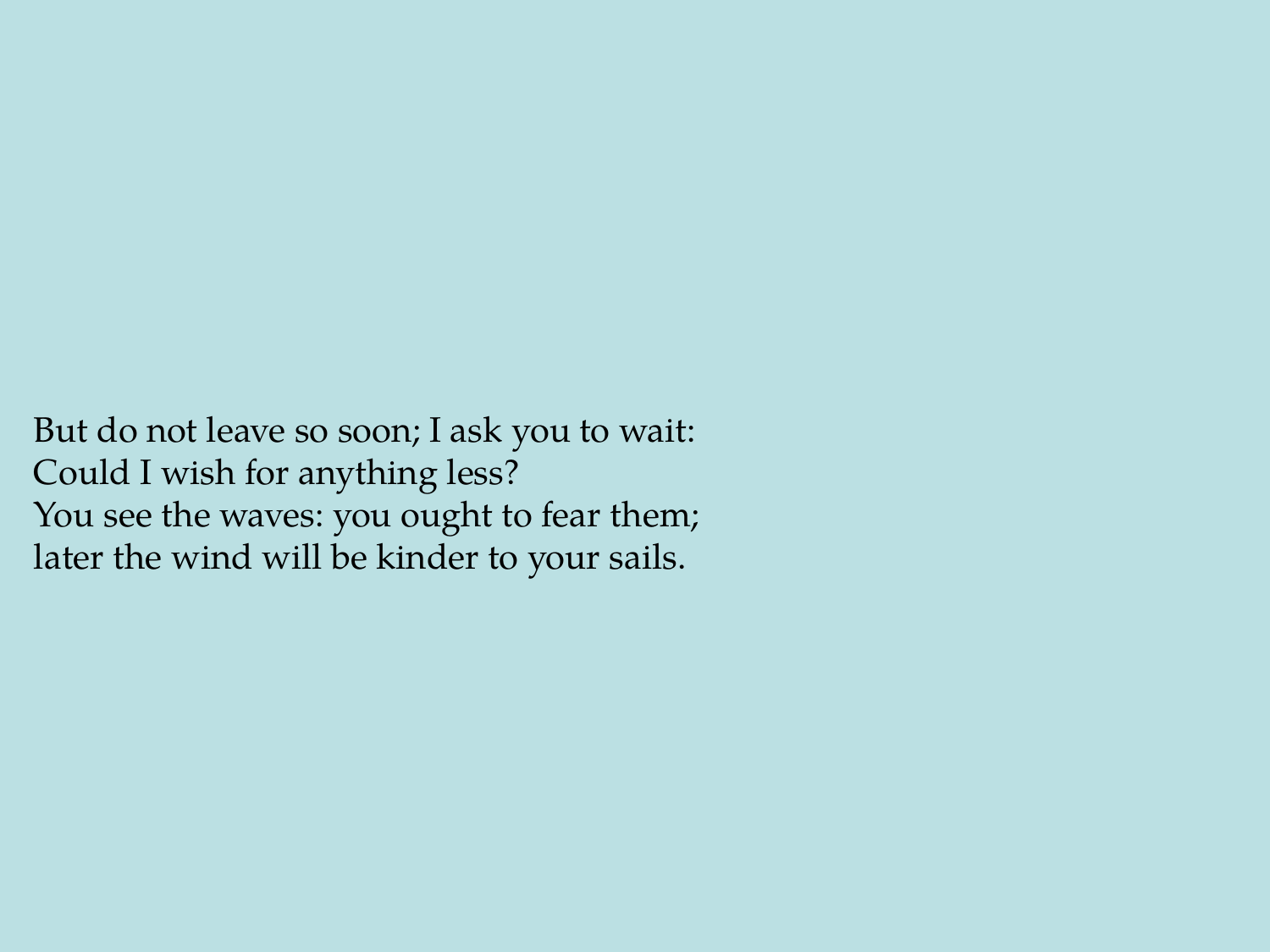

# But do not leave so soon; I ask you to wait: Could I wish for anything less? You see the waves: you ought to fear them; later the wind will be kinder to your sails.